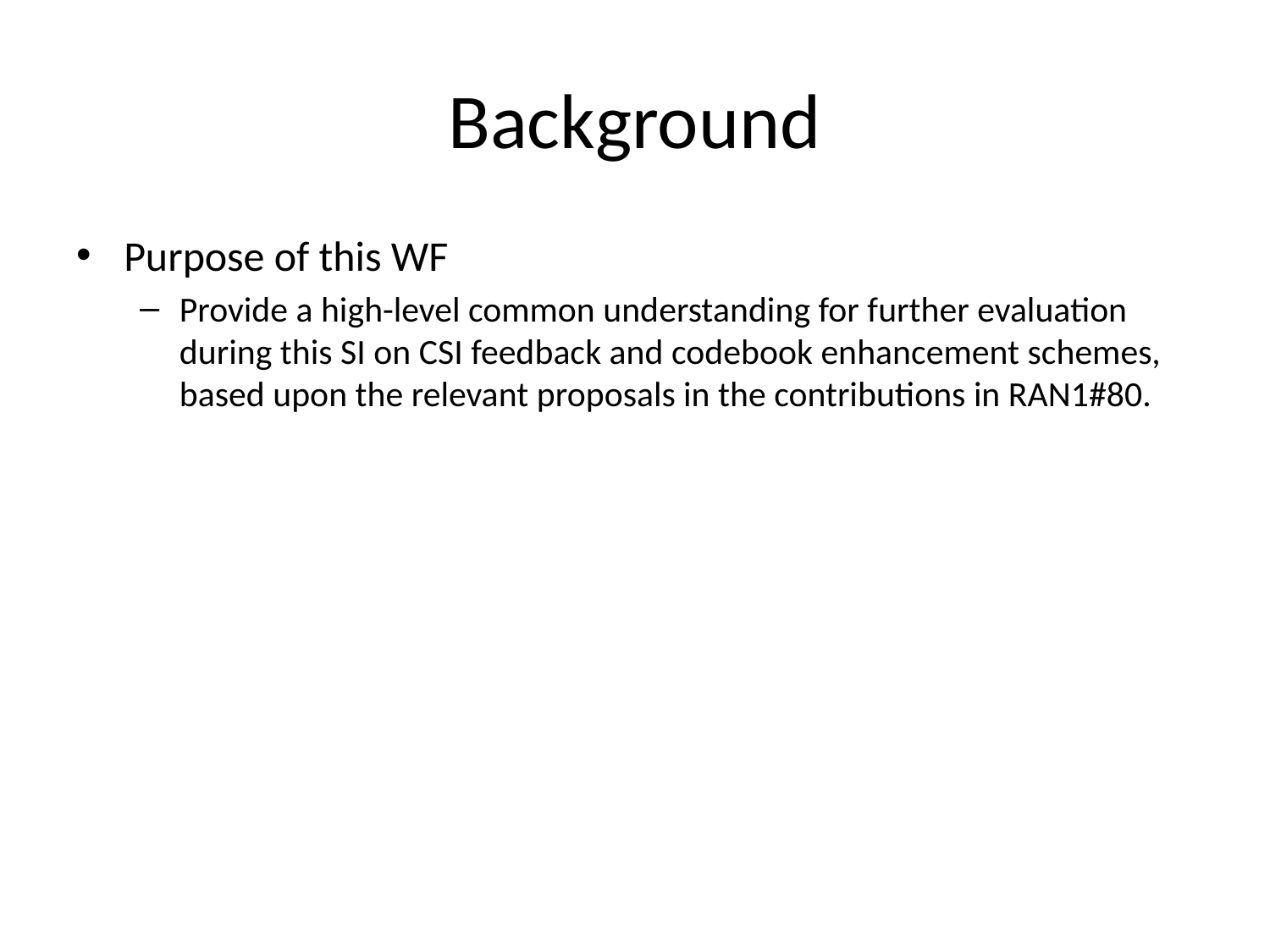

# Background
Purpose of this WF
Provide a high-level common understanding for further evaluation during this SI on CSI feedback and codebook enhancement schemes, based upon the relevant proposals in the contributions in RAN1#80.